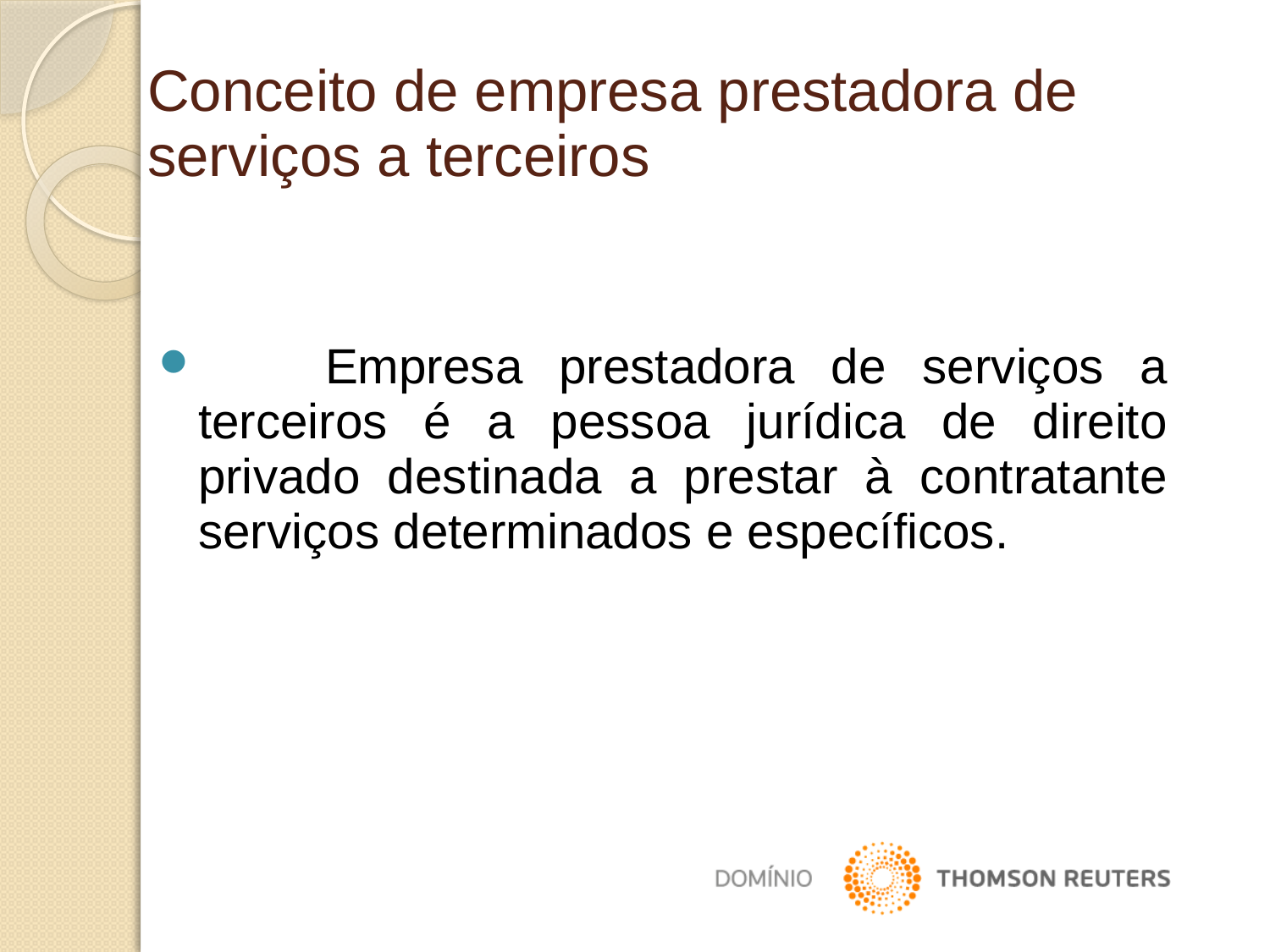

Conceito de empresa prestadora de serviços a terceiros

	Empresa prestadora de serviços a terceiros é a pessoa jurídica de direito privado destinada a prestar à contratante serviços determinados e específicos.